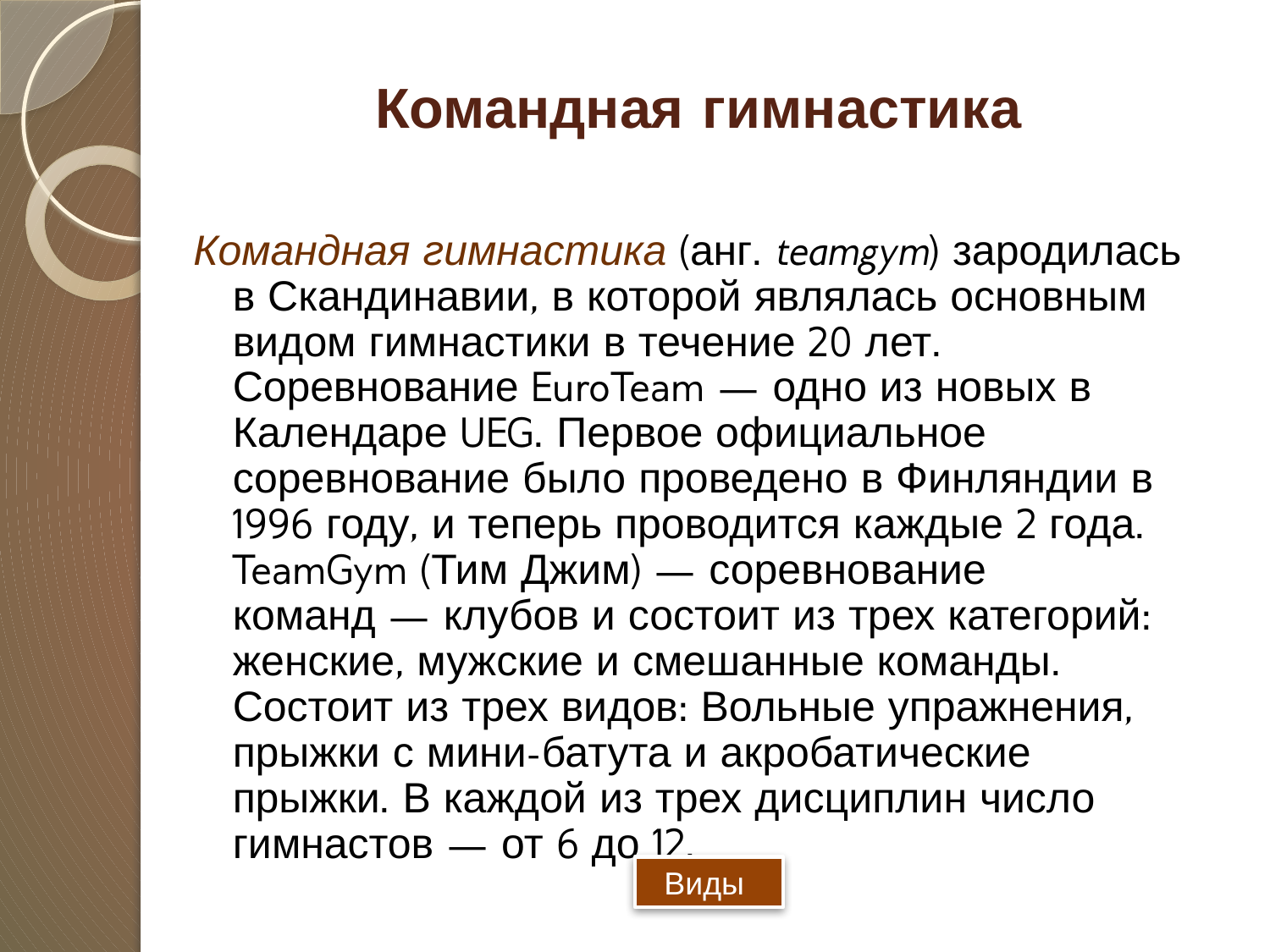

# Командная гимнастика
Командная гимнастика (анг. teamgym) зародилась в Скандинавии, в которой являлась основным видом гимнастики в течение 20 лет. Соревнование EuroTeam — одно из новых в Календаре UEG. Первое официальное соревнование было проведено в Финляндии в 1996 году, и теперь проводится каждые 2 года. TeamGym (Тим Джим) — соревнование команд — клубов и состоит из трех категорий: женские, мужские и смешанные команды. Состоит из трех видов: Вольные упражнения, прыжки с мини-батута и акробатические прыжки. В каждой из трех дисциплин число гимнастов — от 6 до 12.
Виды